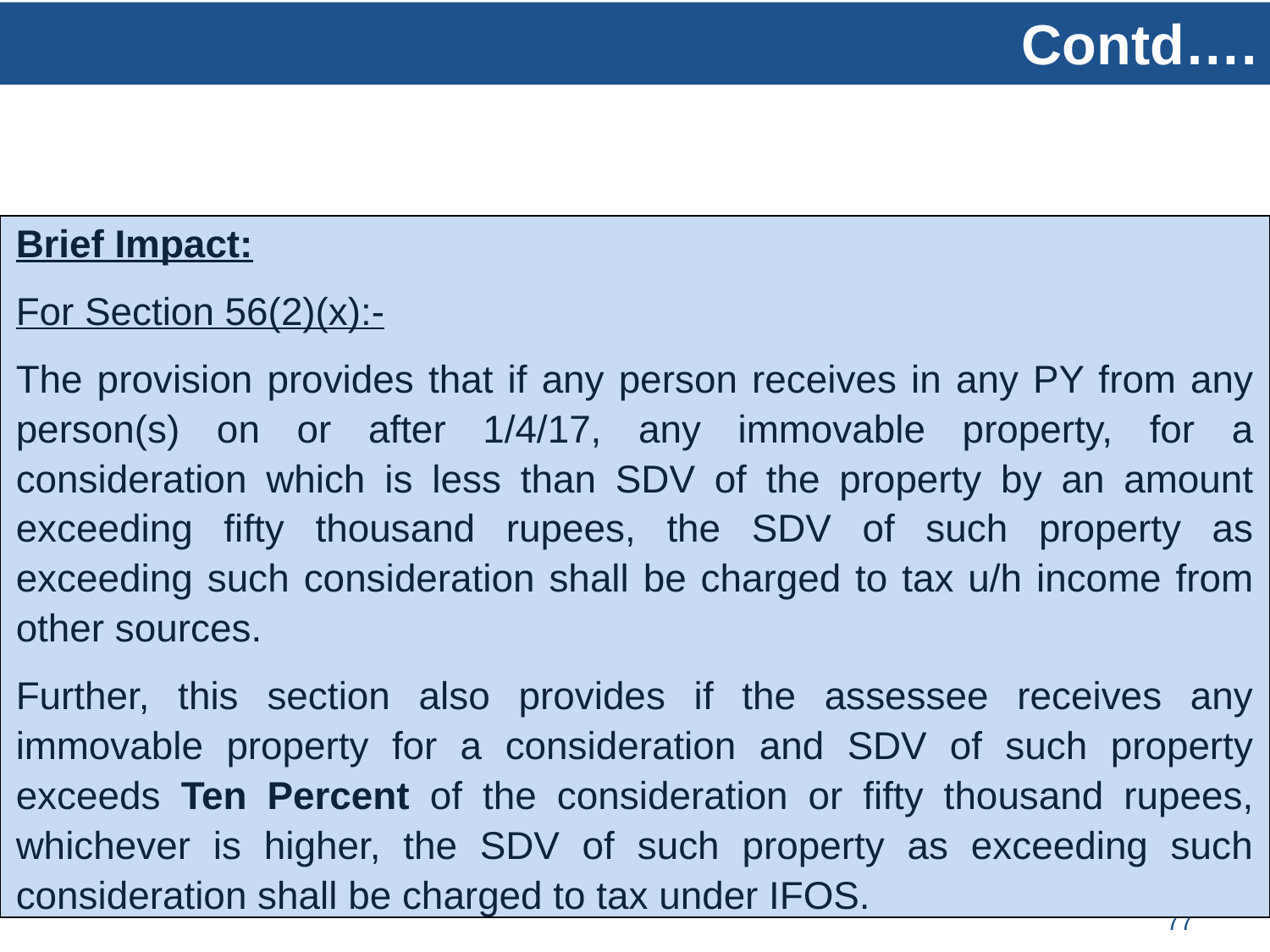

Contd….
| Brief Impact: For Section 56(2)(x):- The provision provides that if any person receives in any PY from any person(s) on or after 1/4/17, any immovable property, for a consideration which is less than SDV of the property by an amount exceeding fifty thousand rupees, the SDV of such property as exceeding such consideration shall be charged to tax u/h income from other sources. Further, this section also provides if the assessee receives any immovable property for a consideration and SDV of such property exceeds Ten Percent of the consideration or fifty thousand rupees, whichever is higher, the SDV of such property as exceeding such consideration shall be charged to tax under IFOS. |
| --- |
77